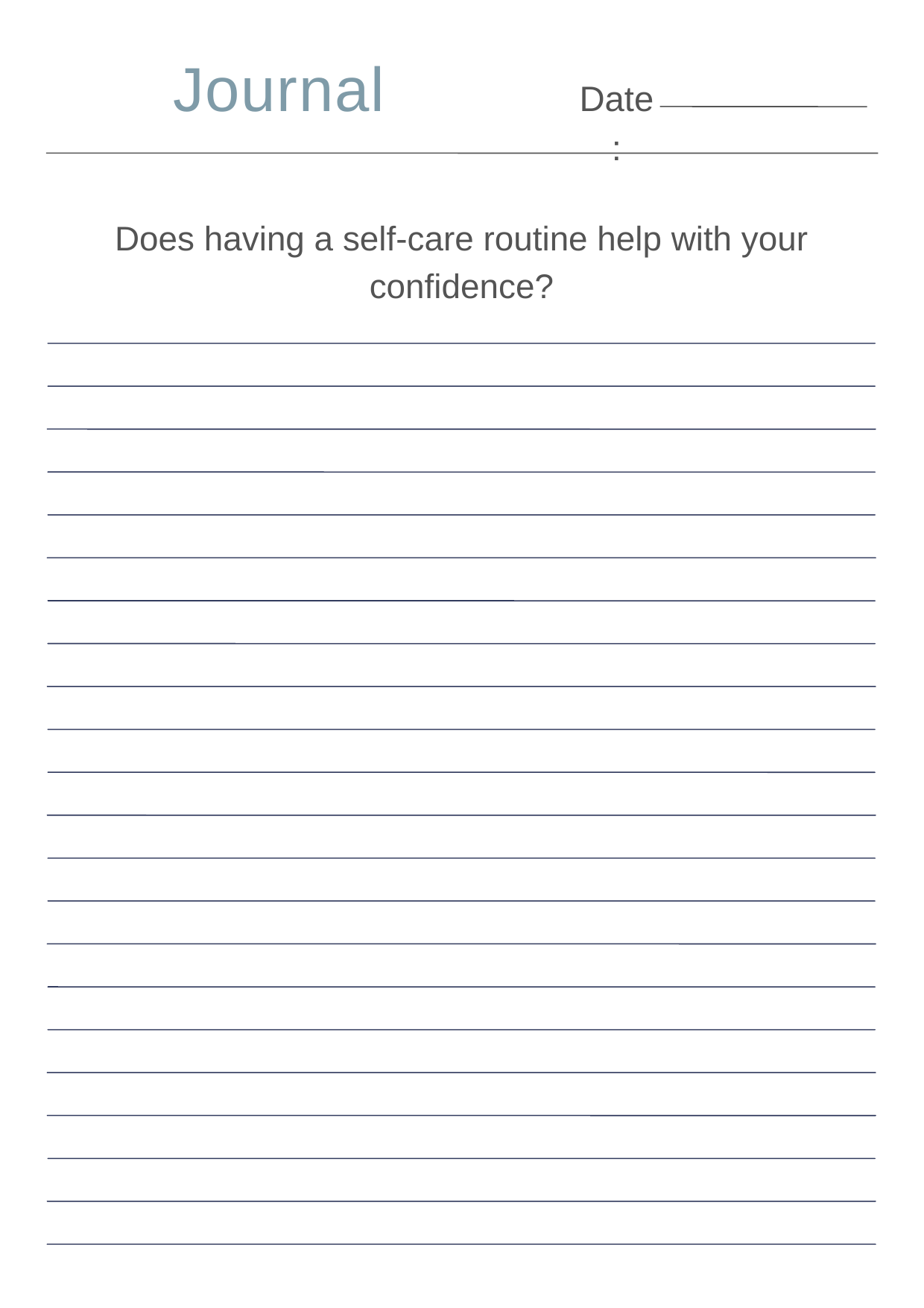

Journal
Date:

Does having a self-care routine help with your confidence?